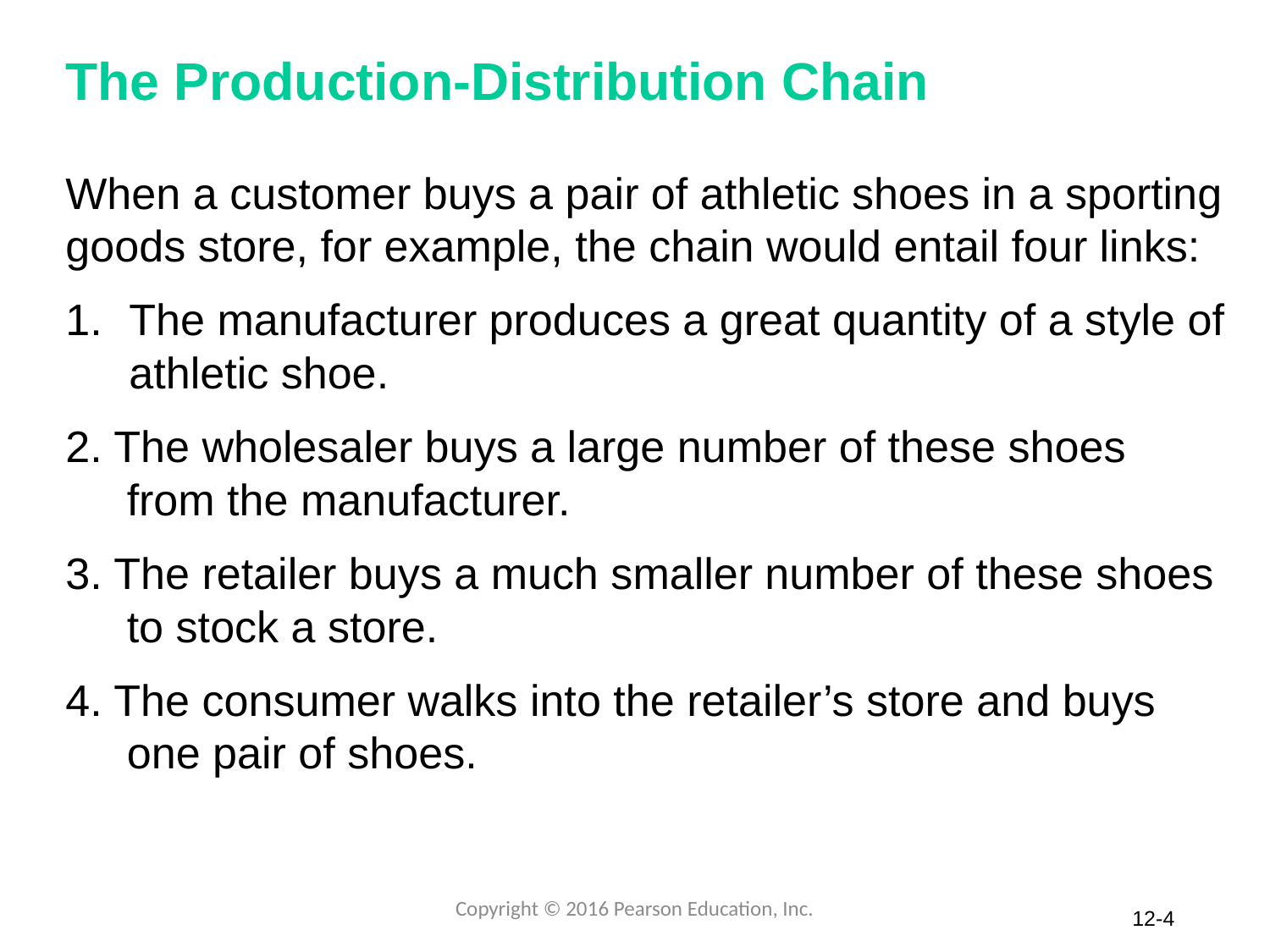

# The Production-Distribution Chain
When a customer buys a pair of athletic shoes in a sporting goods store, for example, the chain would entail four links:

The manufacturer produces a great quantity of a style of athletic shoe.

2. The wholesaler buys a large number of these shoes
     from the manufacturer.

3. The retailer buys a much smaller number of these shoes
     to stock a store.

4. The consumer walks into the retailer’s store and buys
     one pair of shoes.

Copyright © 2016 Pearson Education, Inc.